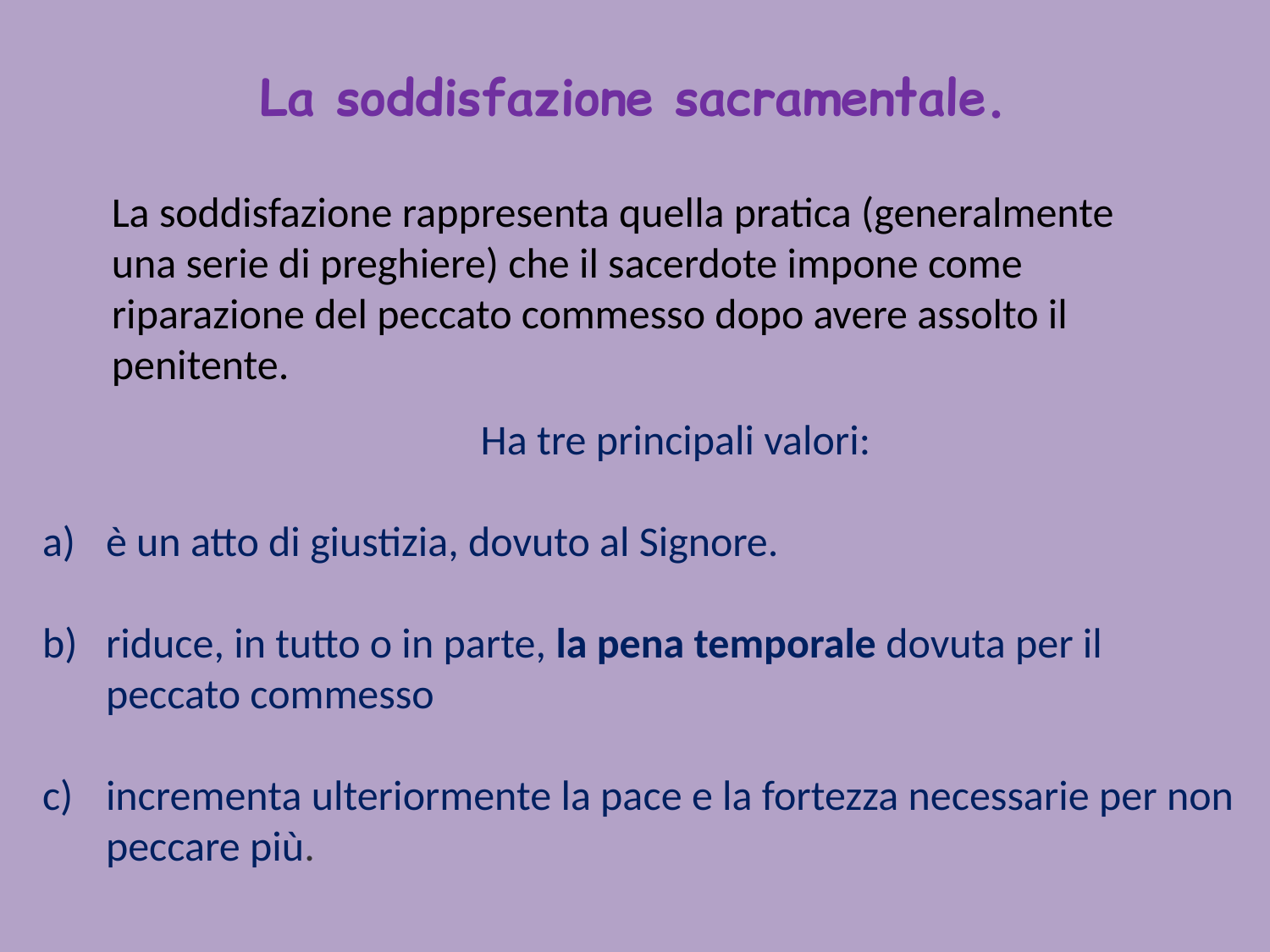

La soddisfazione sacramentale.
La soddisfazione rappresenta quella pratica (generalmente una serie di preghiere) che il sacerdote impone come riparazione del peccato commesso dopo avere assolto il penitente.
Ha tre principali valori:
è un atto di giustizia, dovuto al Signore.

riduce, in tutto o in parte, la pena temporale dovuta per il peccato commesso
incrementa ulteriormente la pace e la fortezza necessarie per non peccare più.